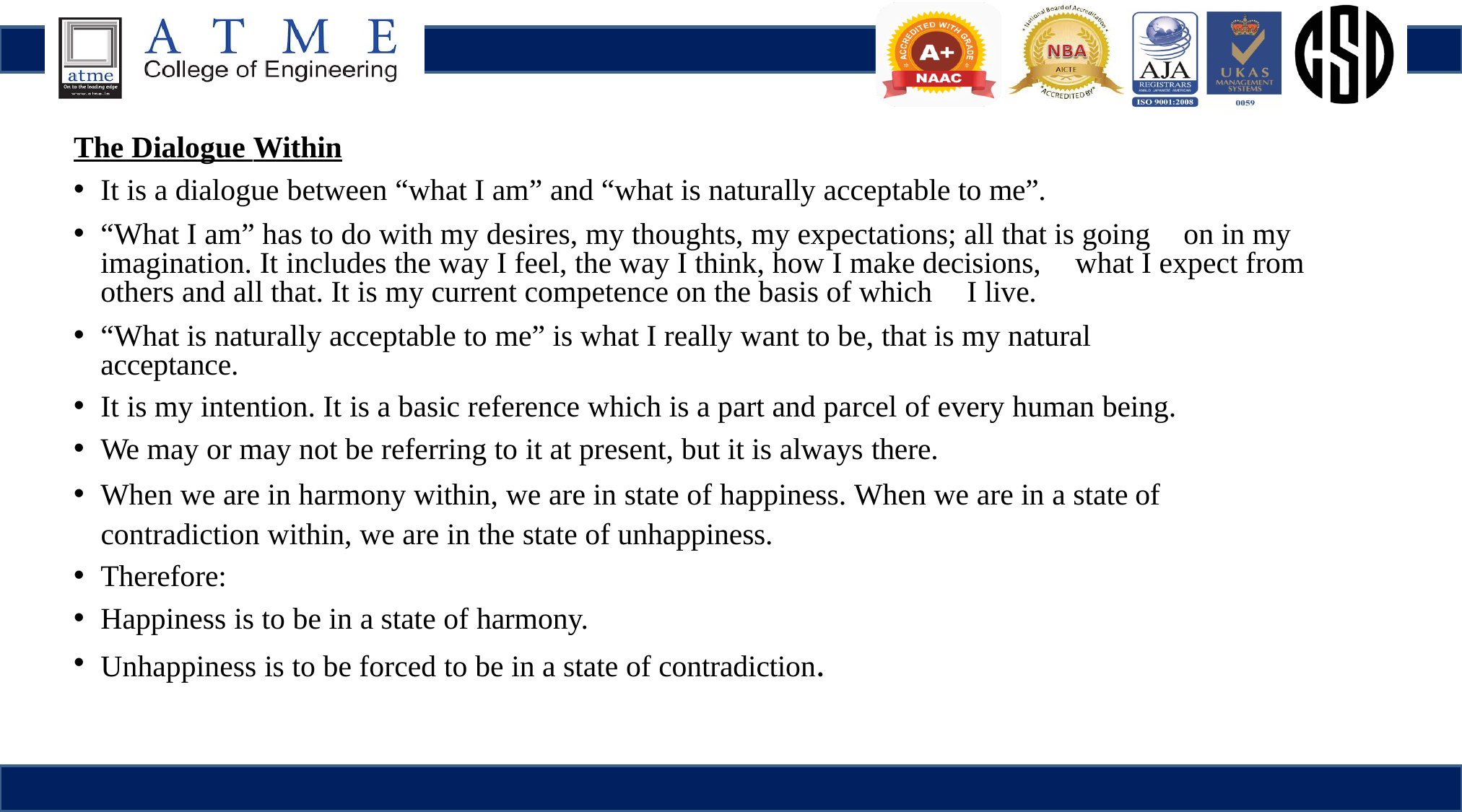

The Dialogue Within
It is a dialogue between “what I am” and “what is naturally acceptable to me”.
“What I am” has to do with my desires, my thoughts, my expectations; all that is going 	on in my imagination. It includes the way I feel, the way I think, how I make decisions, 	what I expect from others and all that. It is my current competence on the basis of which 	I live.
“What is naturally acceptable to me” is what I really want to be, that is my natural 	acceptance.
It is my intention. It is a basic reference which is a part and parcel of every human being.
We may or may not be referring to it at present, but it is always there.
When we are in harmony within, we are in state of happiness. When we are in a state of
contradiction within, we are in the state of unhappiness.
Therefore:
Happiness is to be in a state of harmony.
Unhappiness is to be forced to be in a state of contradiction.